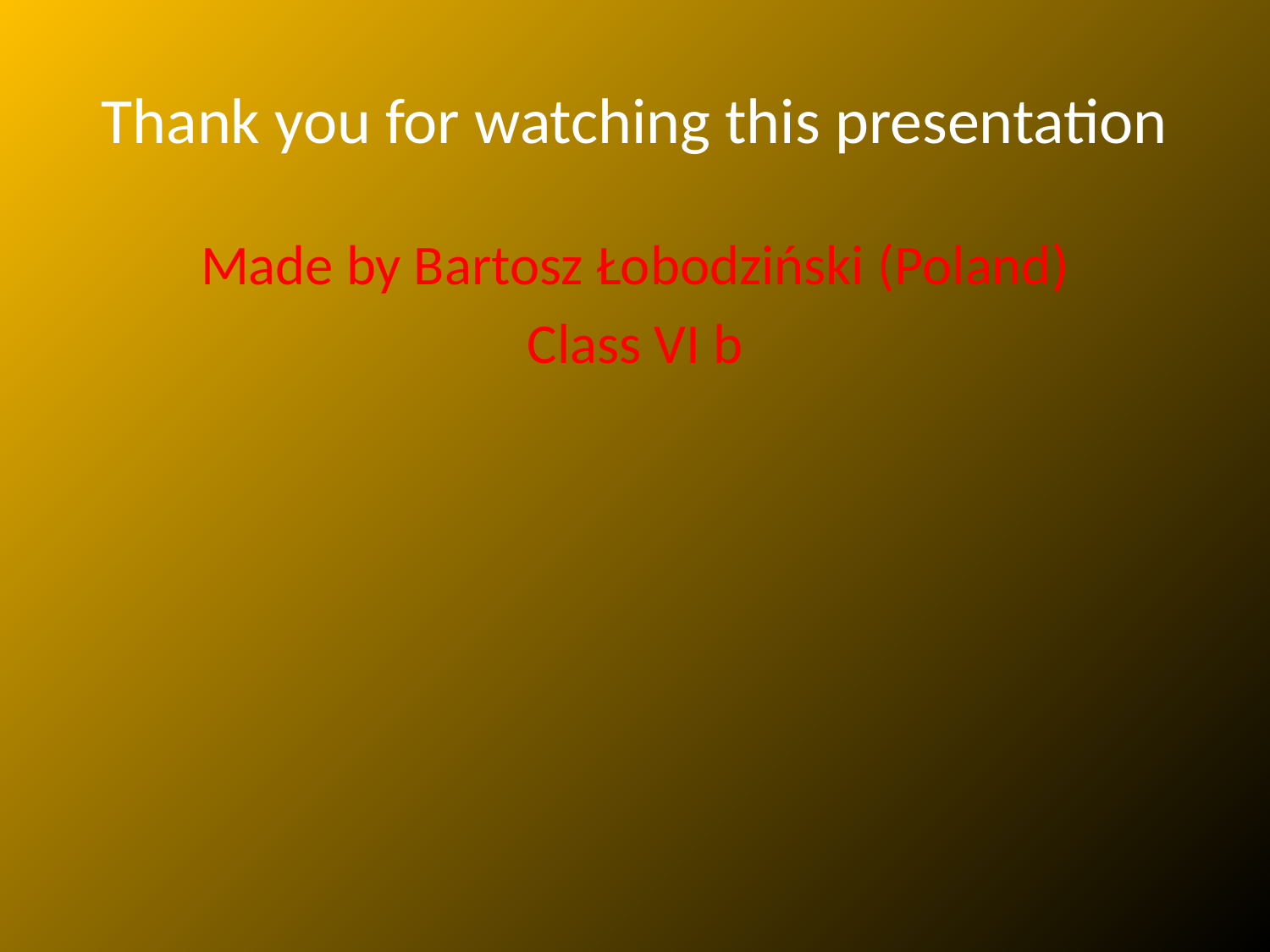

# Thank you for watching this presentation
Made by Bartosz Łobodziński (Poland)
Class VI b